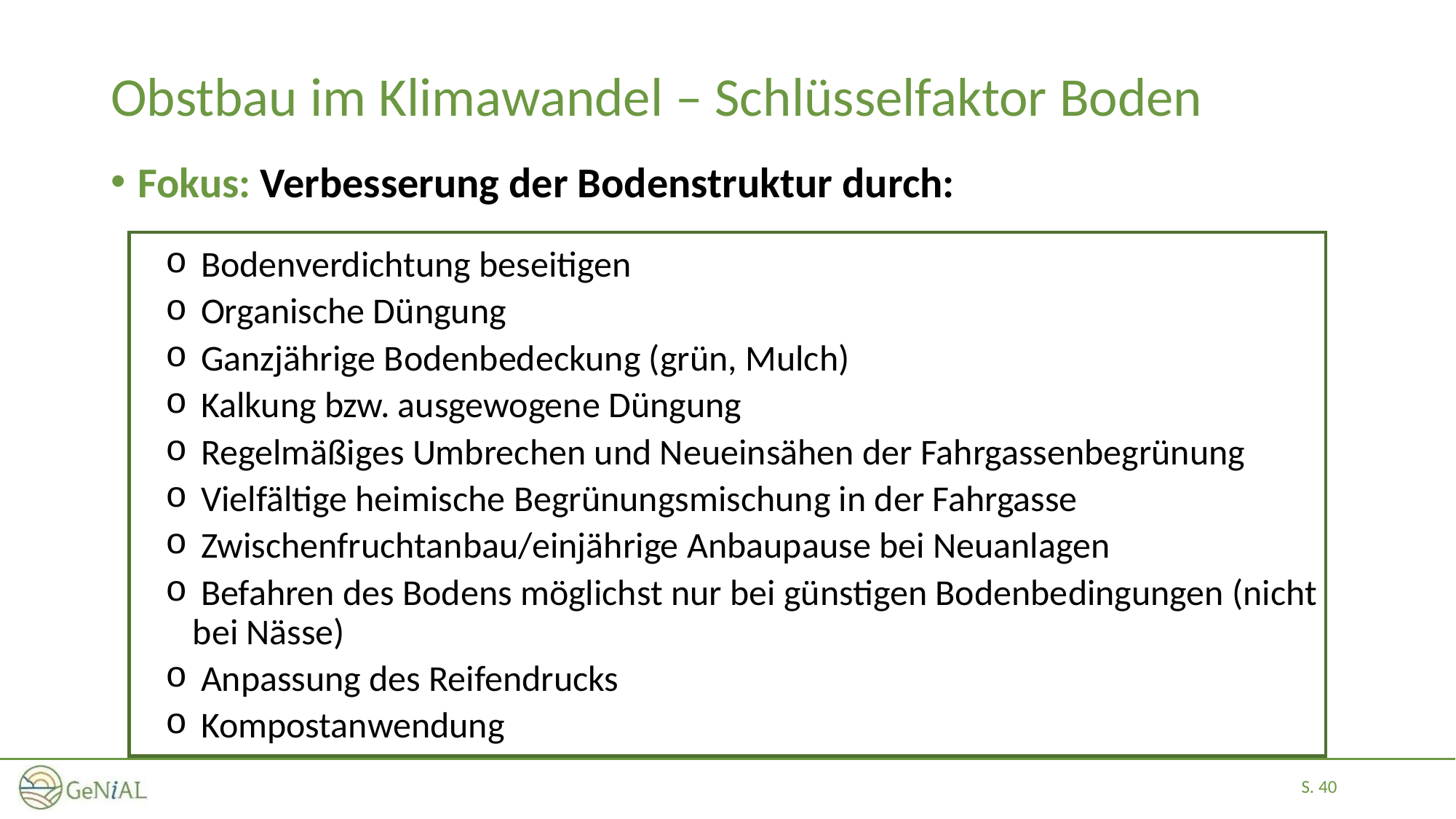

# Obstbau im Klimawandel – Schlüsselfaktor Boden
Fokus: Verbesserung der Bodenstruktur durch:

 Bodenverdichtung beseitigen
 Organische Düngung
 Ganzjährige Bodenbedeckung (grün, Mulch)
 Kalkung bzw. ausgewogene Düngung
 Regelmäßiges Umbrechen und Neueinsähen der Fahrgassenbegrünung
 Vielfältige heimische Begrünungsmischung in der Fahrgasse
 Zwischenfruchtanbau/einjährige Anbaupause bei Neuanlagen
 Befahren des Bodens möglichst nur bei günstigen Bodenbedingungen (nicht bei Nässe)
 Anpassung des Reifendrucks
 Kompostanwendung